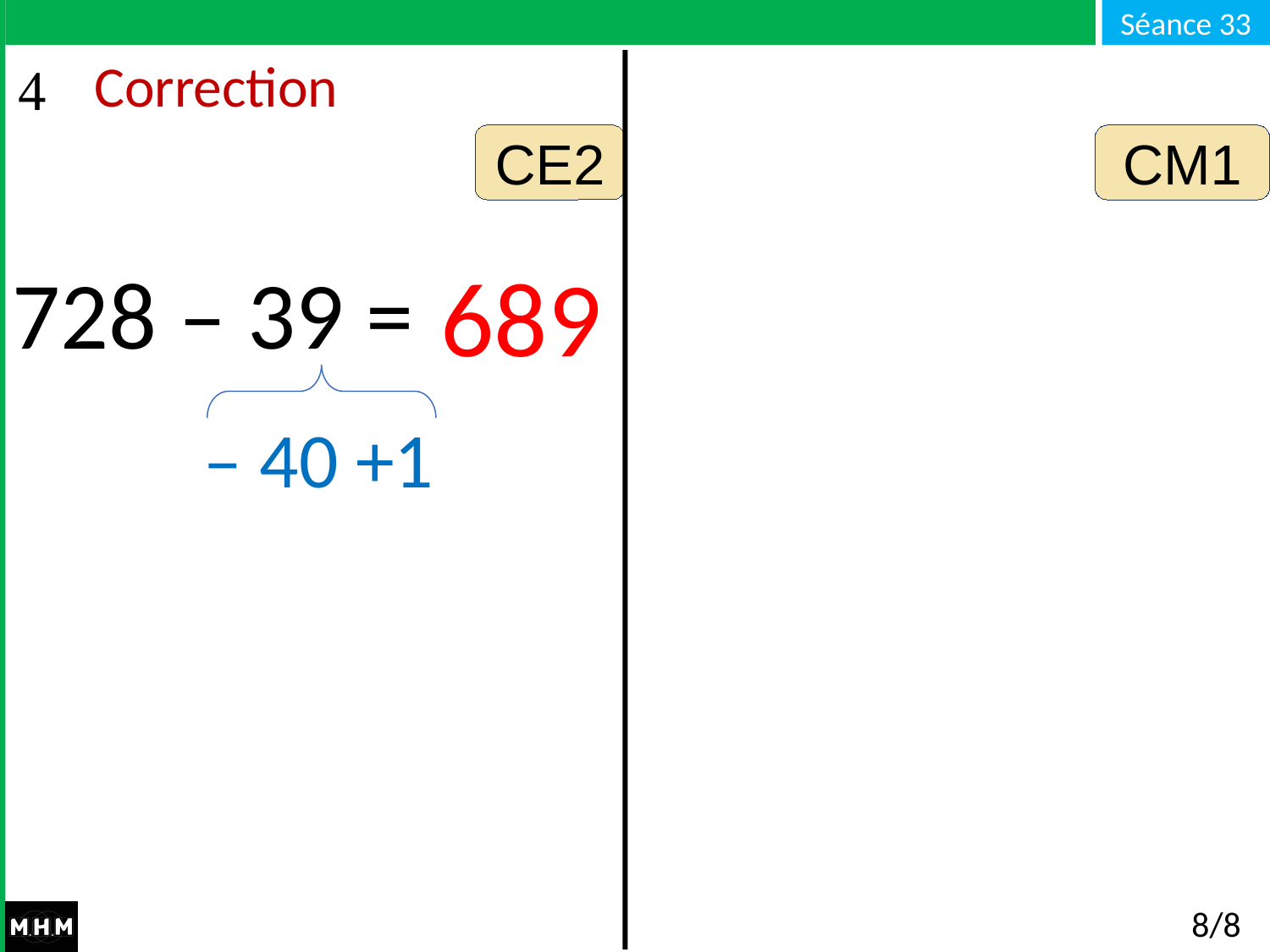

Correction
CE2
CM1
689
728 – 39 =

– 40 +1
# 8/8